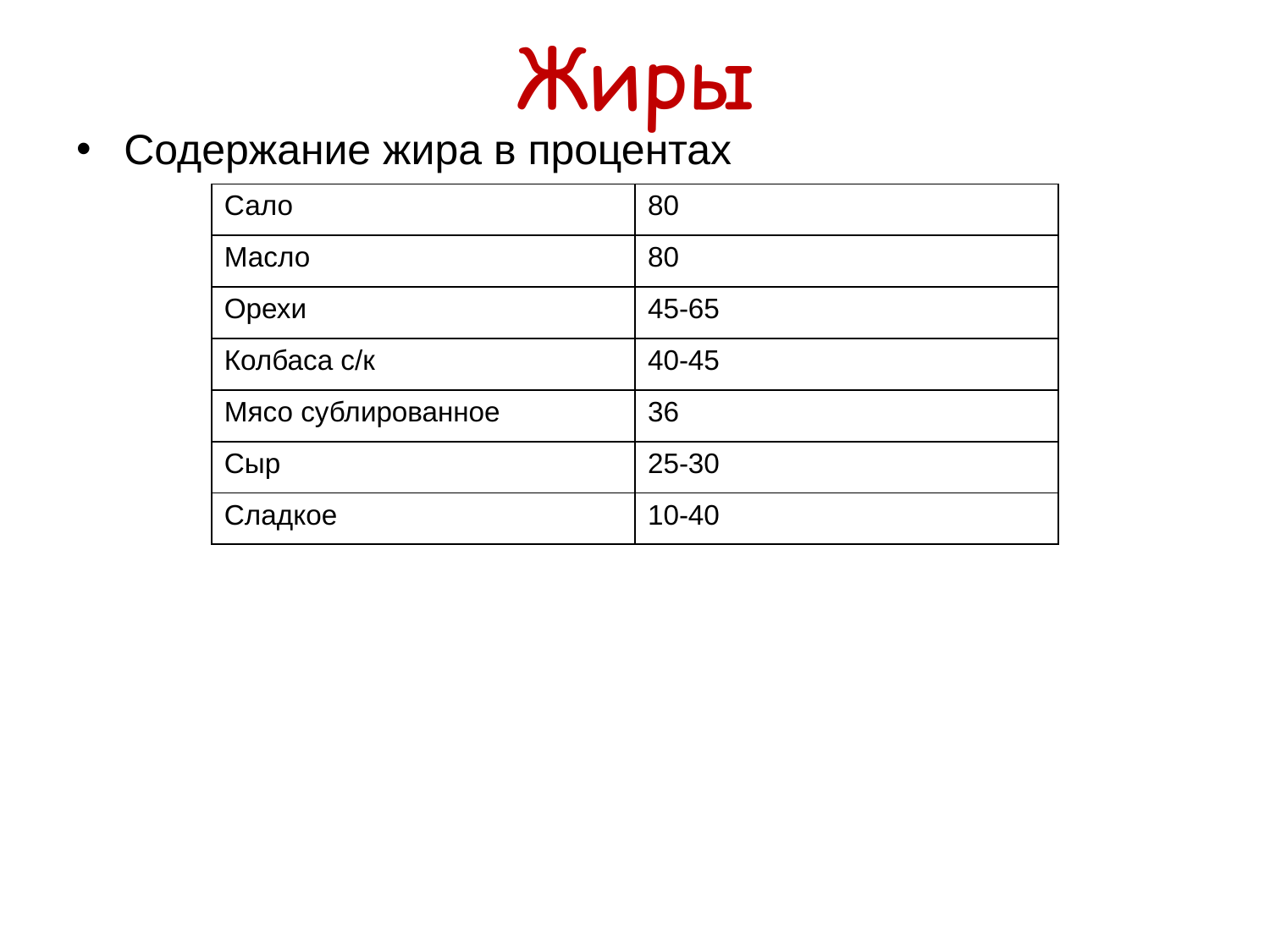

# Жиры
Содержание жира в процентах
| Сало | 80 |
| --- | --- |
| Масло | 80 |
| Орехи | 45-65 |
| Колбаса с/к | 40-45 |
| Мясо сублированное | 36 |
| Сыр | 25-30 |
| Сладкое | 10-40 |